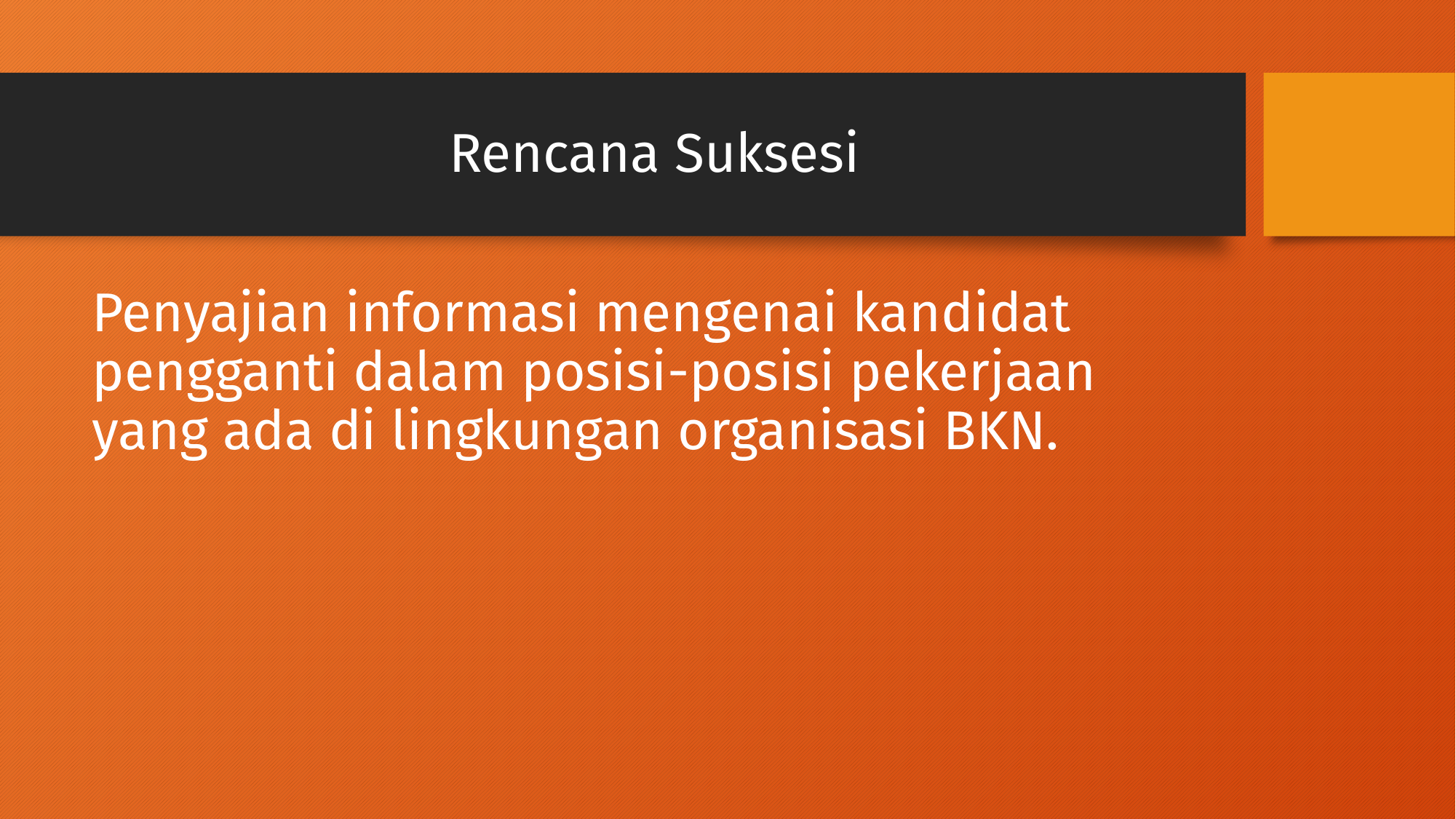

# Rencana Suksesi
Penyajian informasi mengenai kandidat pengganti dalam posisi-posisi pekerjaan yang ada di lingkungan organisasi BKN.